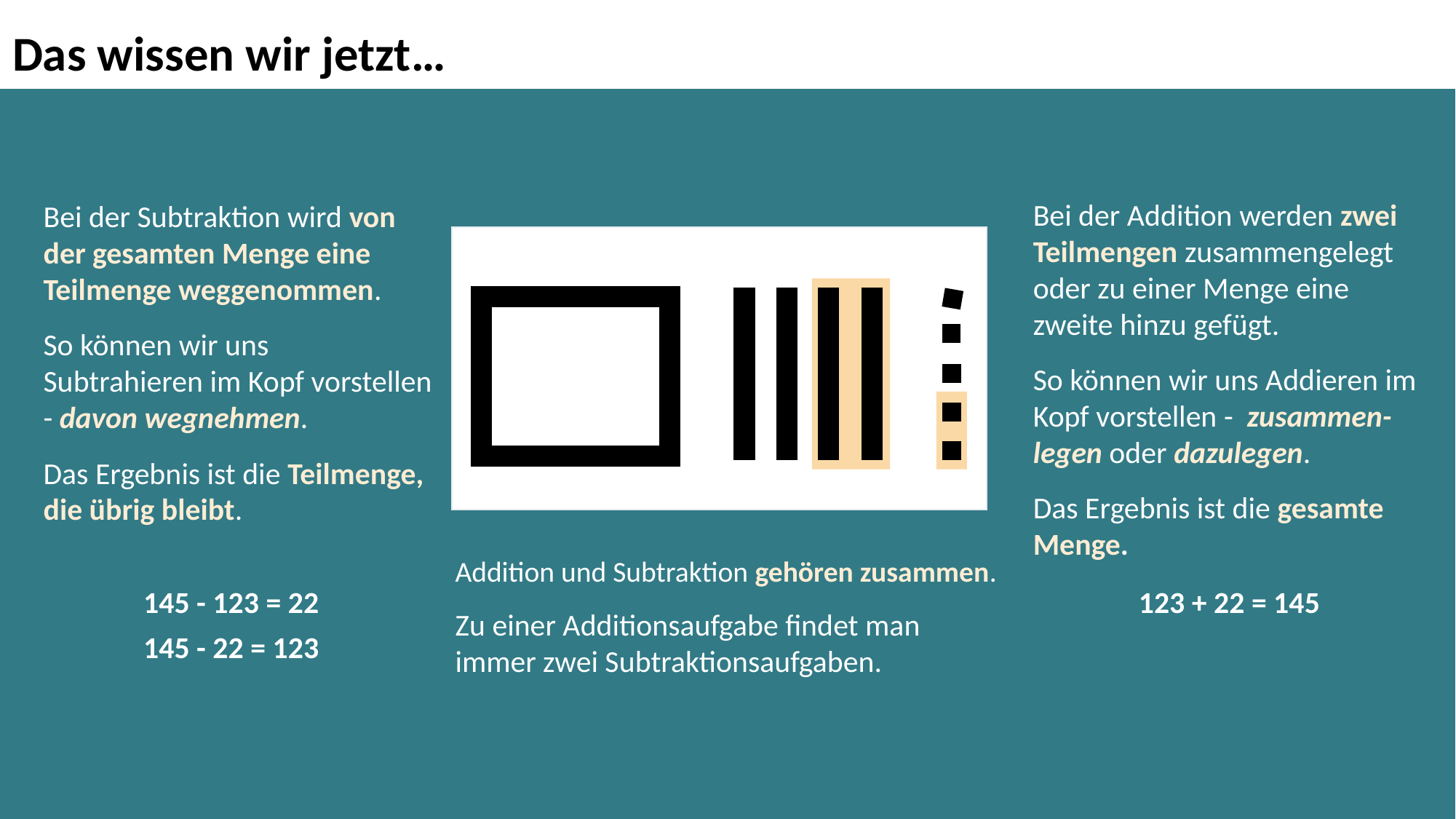

# Das wissen wir jetzt…

Bei der Addition werden zwei Teilmengen zusammengelegt oder zu einer Menge eine zweite hinzu gefügt.

So können wir uns Addieren im Kopf vorstellen -  zusammen-legen oder dazulegen.

Das Ergebnis ist die gesamte Menge.
Bei der Subtraktion wird von der gesamten Menge eine Teilmenge weggenommen.

So können wir uns Subtrahieren im Kopf vorstellen - davon wegnehmen.

Das Ergebnis ist die Teilmenge,
die übrig bleibt.

Addition und Subtraktion gehören zusammen.

Zu einer Additionsaufgabe findet man immer zwei Subtraktionsaufgaben.
145 - 123 = 22
123 + 22 = 145
145 - 22 = 123